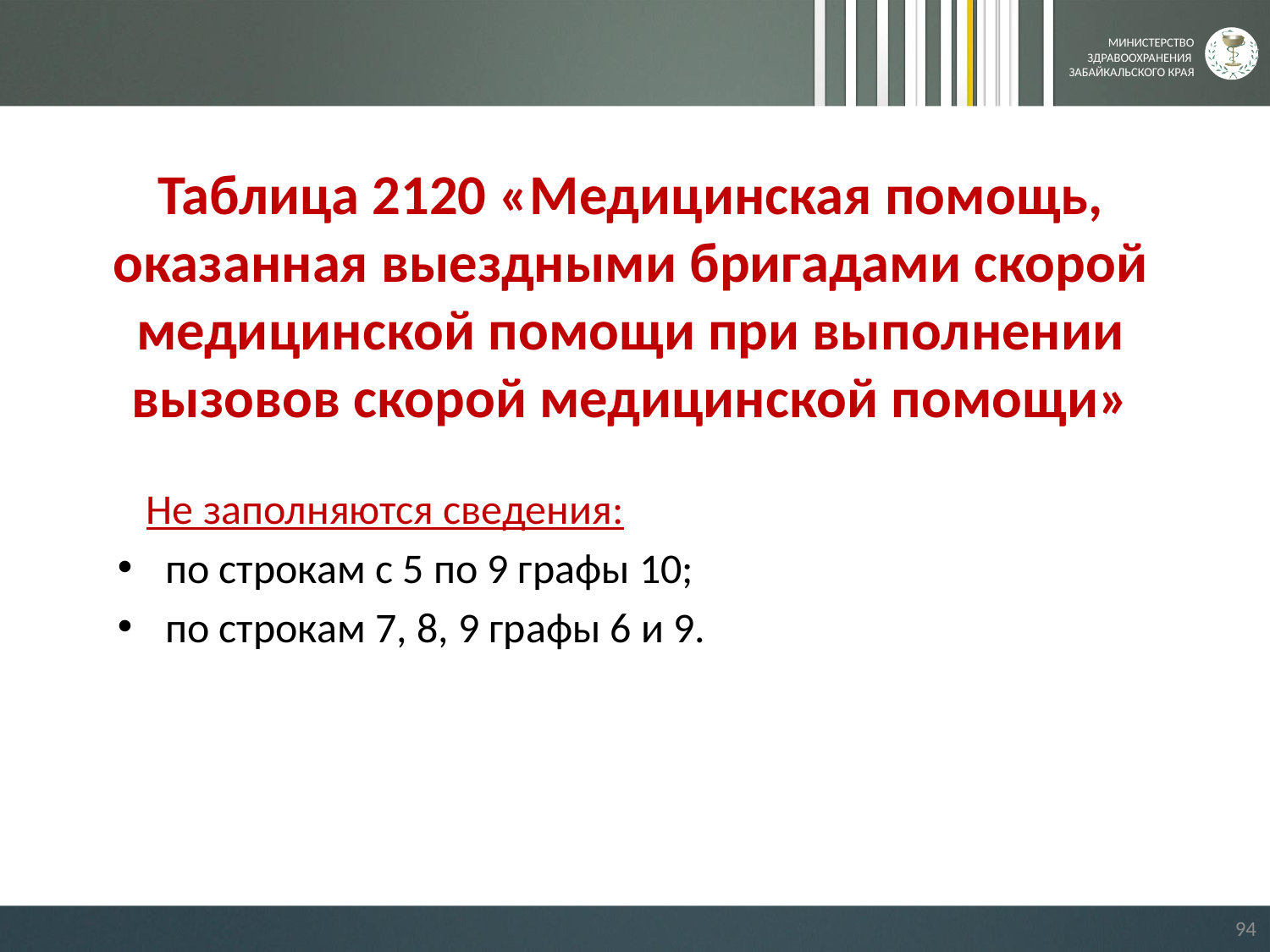

Таблица 2120 «Медицинская помощь, оказанная выездными бригадами скорой медицинской помощи при выполнении вызовов скорой медицинской помощи»

   Не заполняются сведения:
по строкам с 5 по 9 графы 10;
по строкам 7, 8, 9 графы 6 и 9.
94